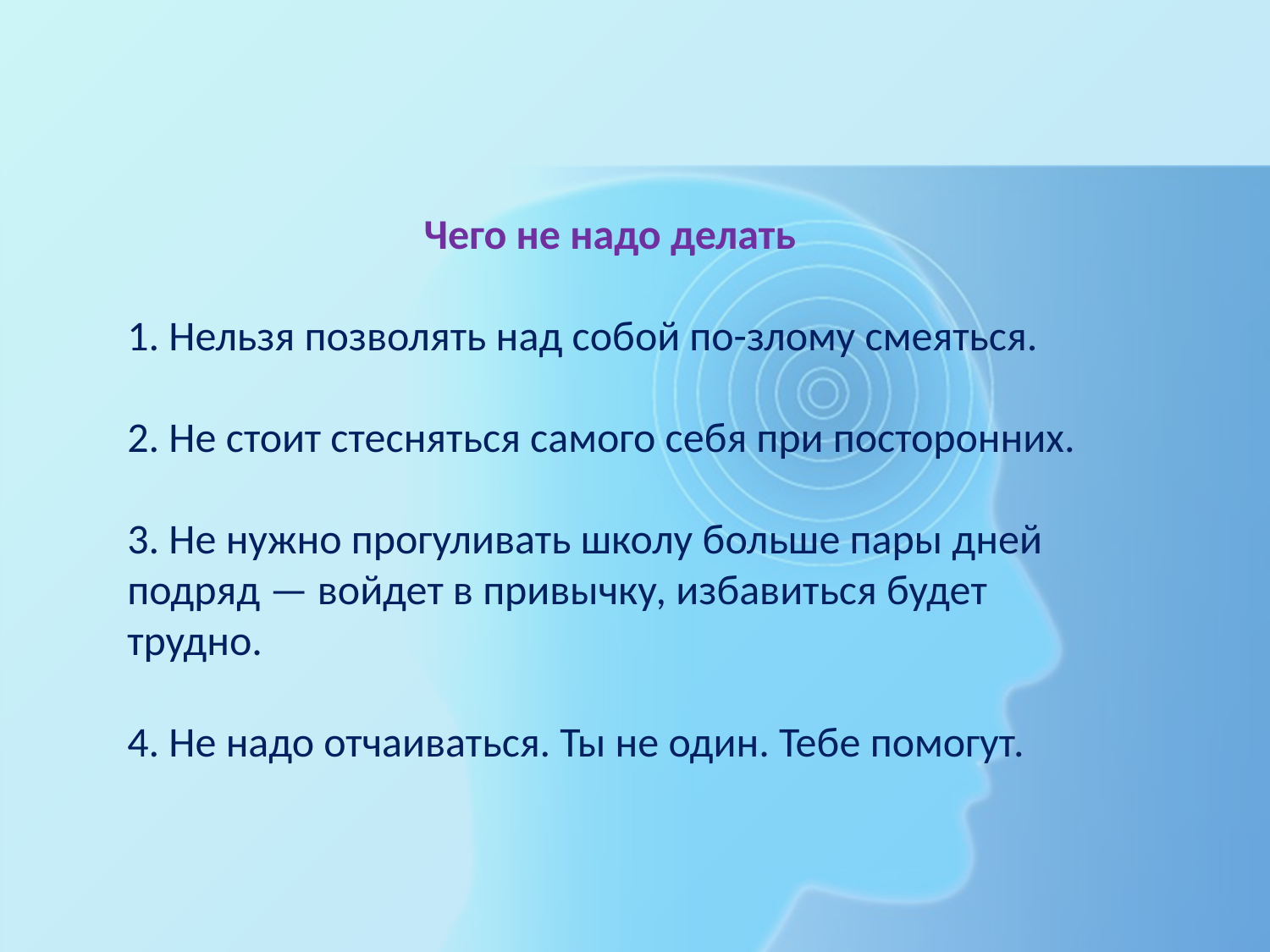

Чего не надо делать

1. Нельзя позволять над собой по-злому смеяться.

2. Не стоит стесняться самого себя при посторонних.

3. Не нужно прогуливать школу больше пары дней подряд — войдет в привычку, избавиться будет трудно.

4. Не надо отчаиваться. Ты не один. Тебе помогут.